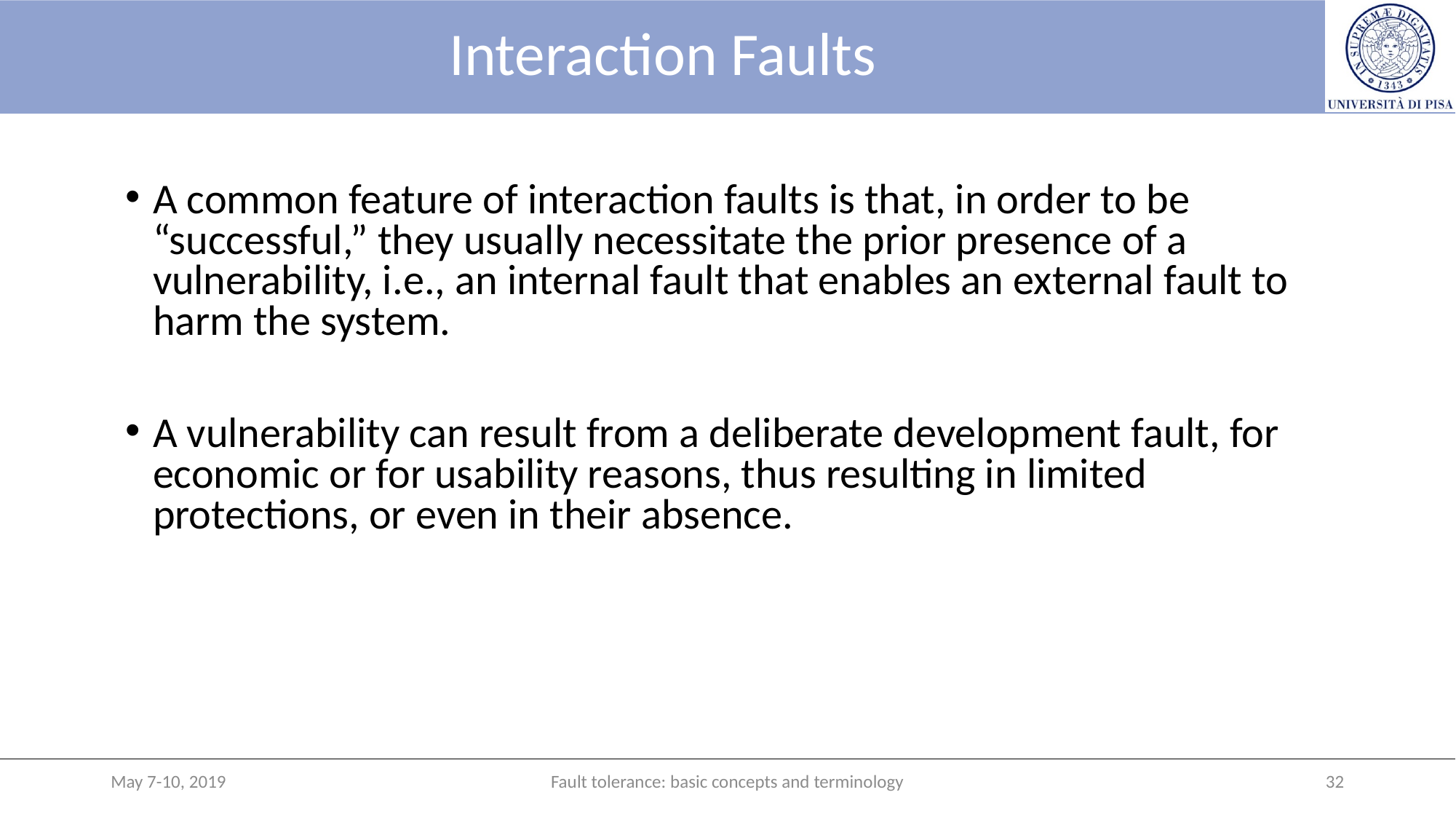

# Interaction Faults
A common feature of interaction faults is that, in order to be “successful,” they usually necessitate the prior presence of a vulnerability, i.e., an internal fault that enables an external fault to harm the system.

A vulnerability can result from a deliberate development fault, for economic or for usability reasons, thus resulting in limited protections, or even in their absence.

May 7-10, 2019
Fault tolerance: basic concepts and terminology
32